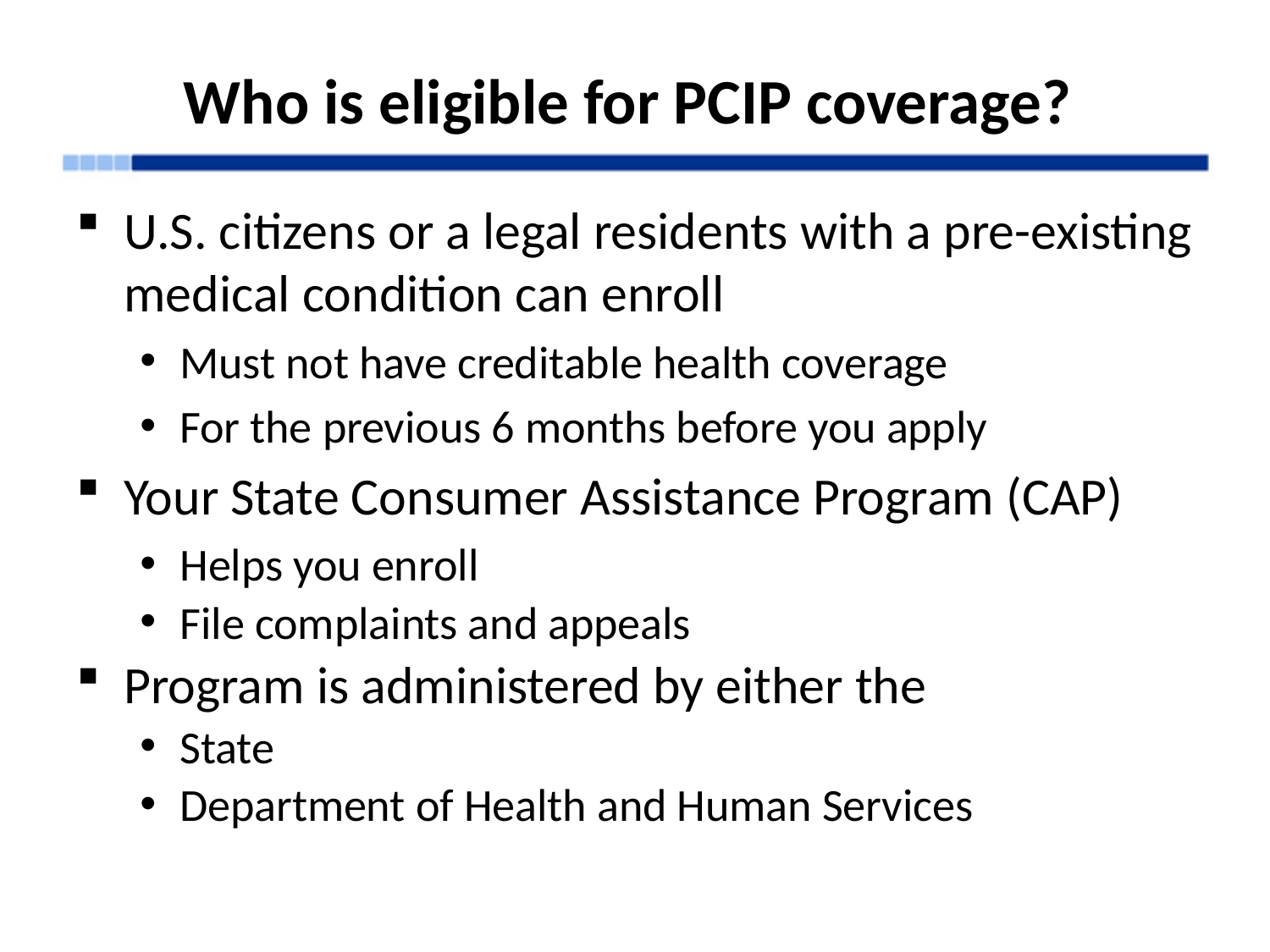

# Who is eligible for PCIP coverage?
U.S. citizens or a legal residents with a pre-existing medical condition can enroll
Must not have creditable health coverage
For the previous 6 months before you apply
Your State Consumer Assistance Program (CAP)
Helps you enroll
File complaints and appeals
Program is administered by either the
State
Department of Health and Human Services
04/2/2012
Medicare for People with  Disabilities
66